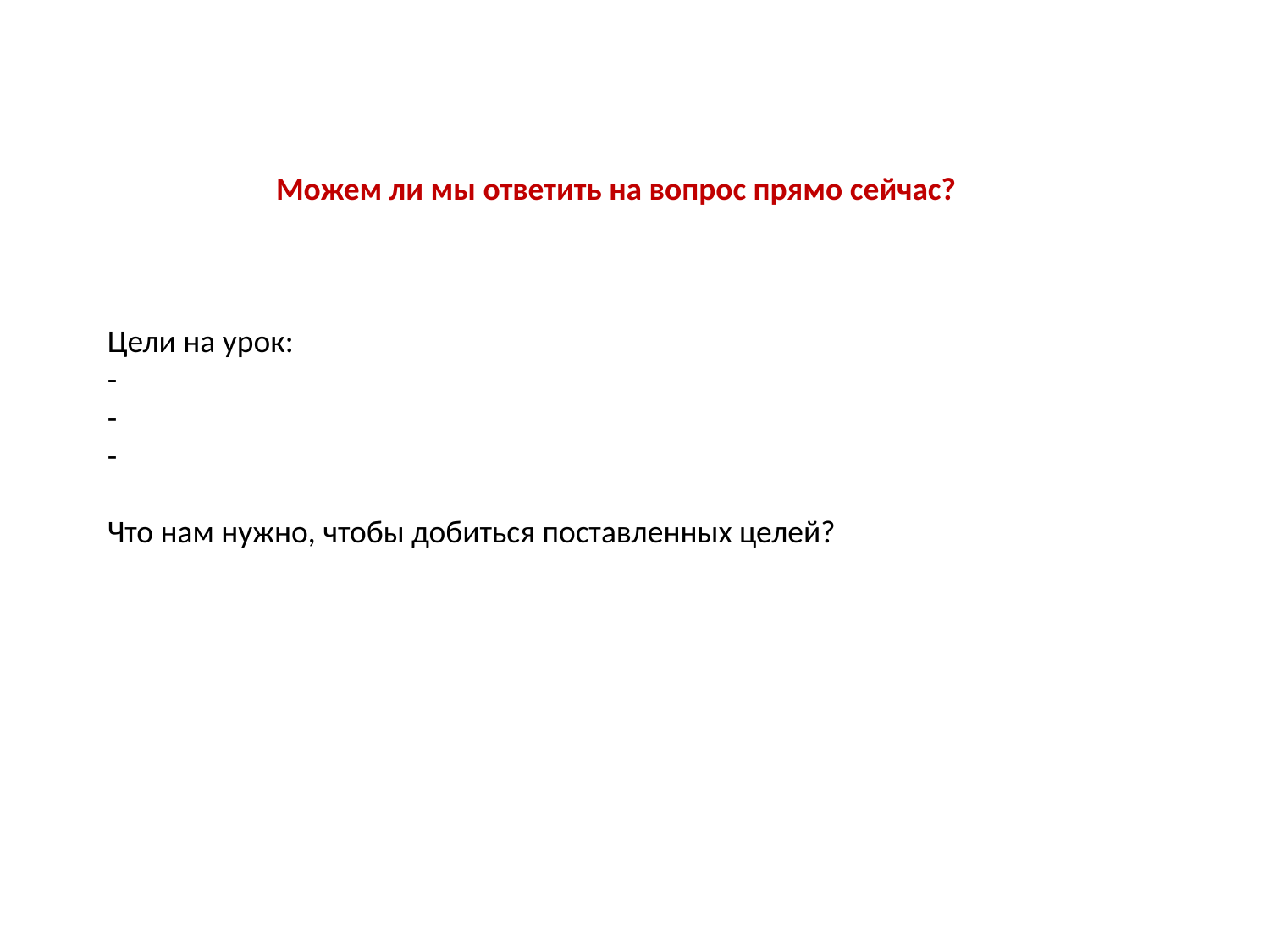

Можем ли мы ответить на вопрос прямо сейчас?

Цели на урок:
-
-
-

Что нам нужно, чтобы добиться поставленных целей?